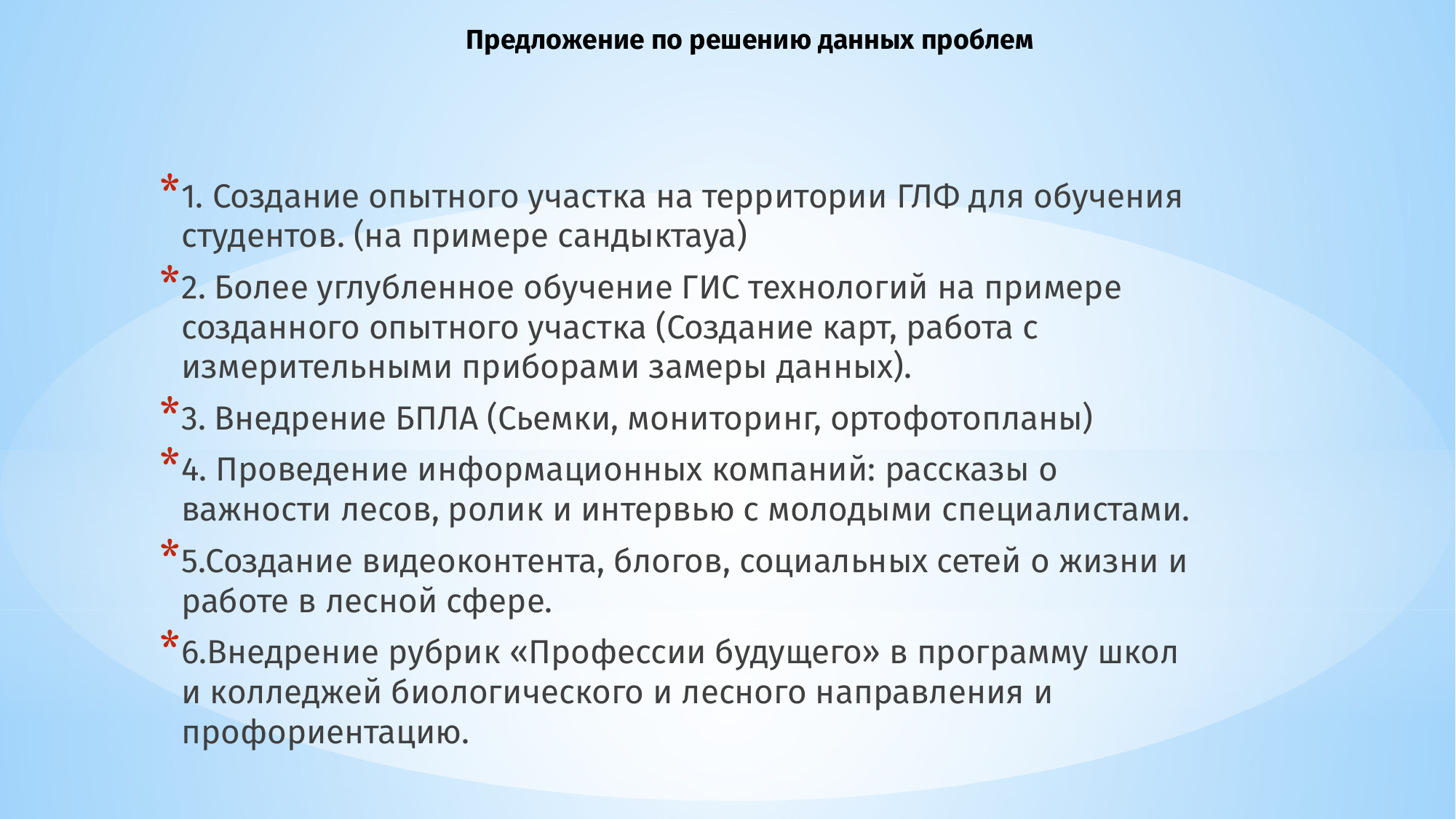

Предложение по решению данных проблем
1. Создание опытного участка на территории ГЛФ для обучения студентов. (на примере сандыктауа)
2. Более углубленное обучение ГИС технологий на примере созданного опытного участка (Создание карт, работа с измерительными приборами замеры данных).
3. Внедрение БПЛА (Сьемки, мониторинг, ортофотопланы)
4. Проведение информационных компаний: рассказы о важности лесов, ролик и интервью с молодыми специалистами.
5.Создание видеоконтента, блогов, социальных сетей о жизни и работе в лесной сфере.
6.Внедрение рубрик «Профессии будущего» в программу школ и колледжей биологического и лесного направления и профориентацию.